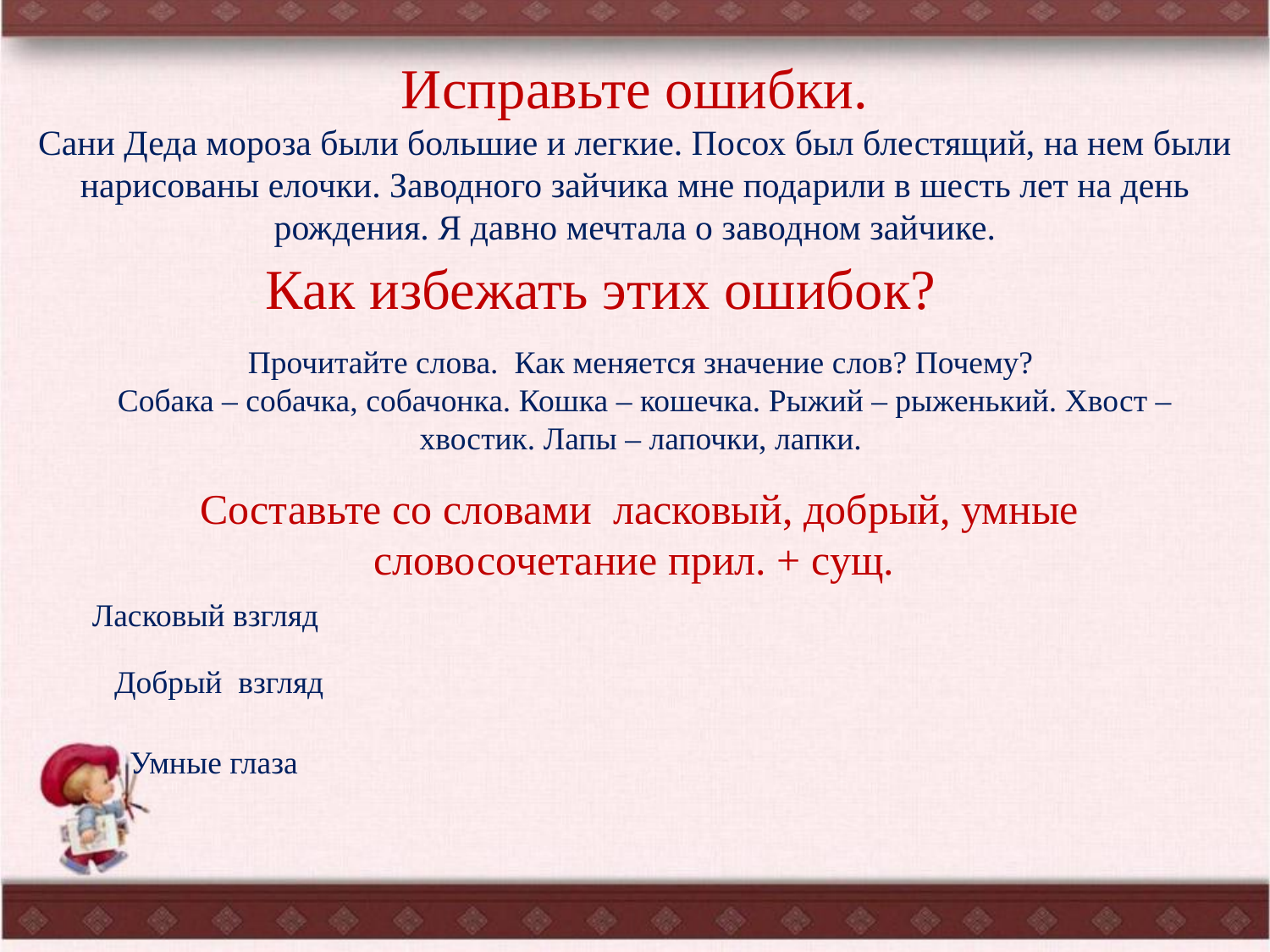

Исправьте ошибки.
Сани Деда мороза были большие и легкие. Посох был блестящий, на нем были нарисованы елочки. Заводного зайчика мне подарили в шесть лет на день рождения. Я давно мечтала о заводном зайчике.
- Как избежать этих ошибок?
Прочитайте слова.  Как меняется значение слов? Почему?
Собака – собачка, собачонка. Кошка – кошечка. Рыжий – рыженький. Хвост – хвостик. Лапы – лапочки, лапки.
Составьте со словами  ласковый, добрый, умные словосочетание прил. + сущ.
Ласковый взгляд
Добрый  взгляд
Умные глаза